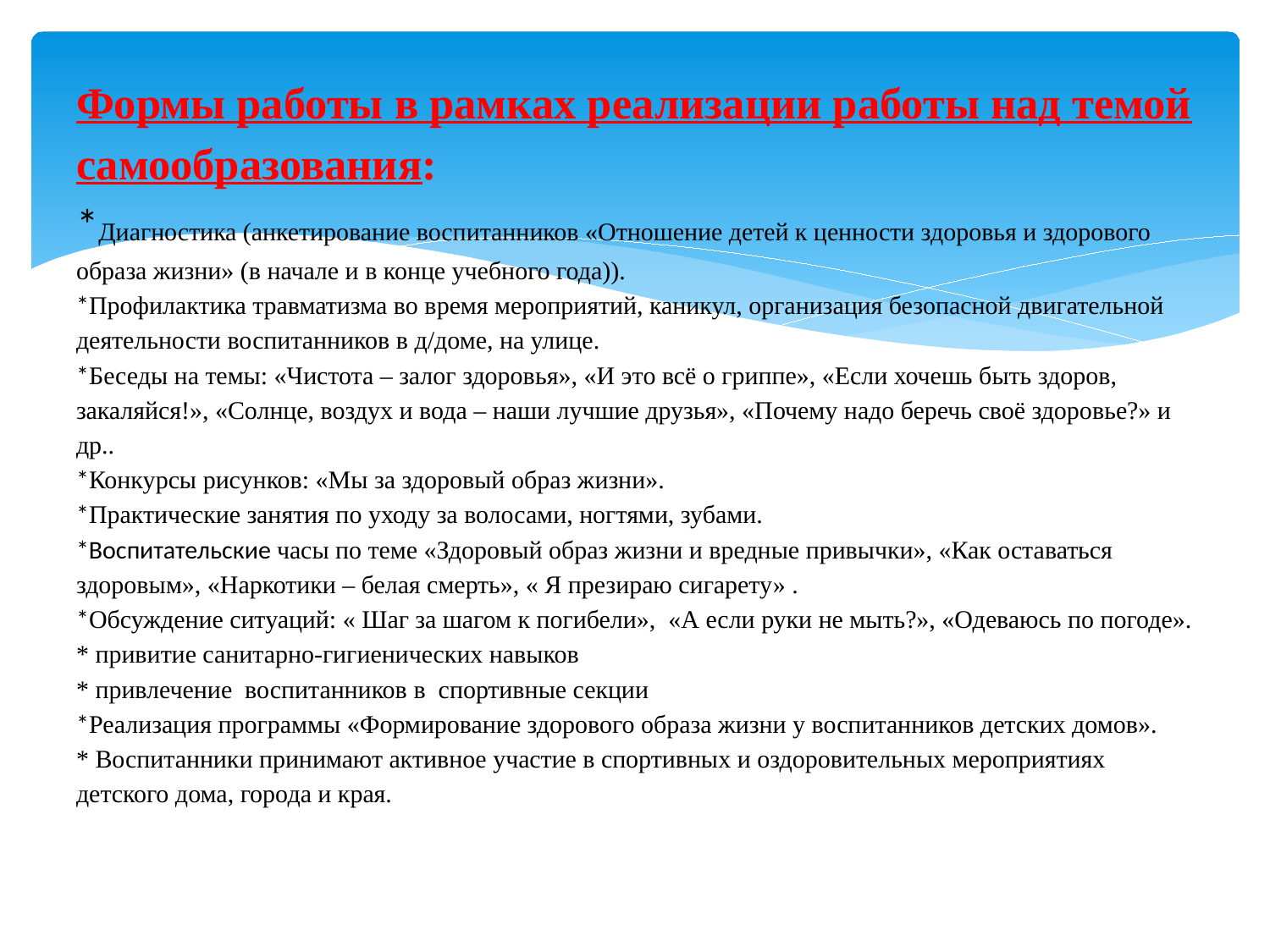

# Формы работы в рамках реализации работы над темой самообразования: *Диагностика (анкетирование воспитанников «Отношение детей к ценности здоровья и здорового образа жизни» (в начале и в конце учебного года)). *Профилактика травматизма во время мероприятий, каникул, организация безопасной двигательной деятельности воспитанников в д/доме, на улице. *Беседы на темы: «Чистота – залог здоровья», «И это всё о гриппе», «Если хочешь быть здоров, закаляйся!», «Солнце, воздух и вода – наши лучшие друзья», «Почему надо беречь своё здоровье?» и др.. *Конкурсы рисунков: «Мы за здоровый образ жизни». *Практические занятия по уходу за волосами, ногтями, зубами. *Воспитательские часы по теме «Здоровый образ жизни и вредные привычки», «Как оставаться здоровым», «Наркотики – белая смерть», « Я презираю сигарету» . *Обсуждение ситуаций: « Шаг за шагом к погибели»,  «А если руки не мыть?», «Одеваюсь по погоде». * привитие санитарно-гигиенических навыков * привлечение  воспитанников в  спортивные секции *Реализация программы «Формирование здорового образа жизни у воспитанников детских домов». * Воспитанники принимают активное участие в спортивных и оздоровительных мероприятиях детского дома, города и края.